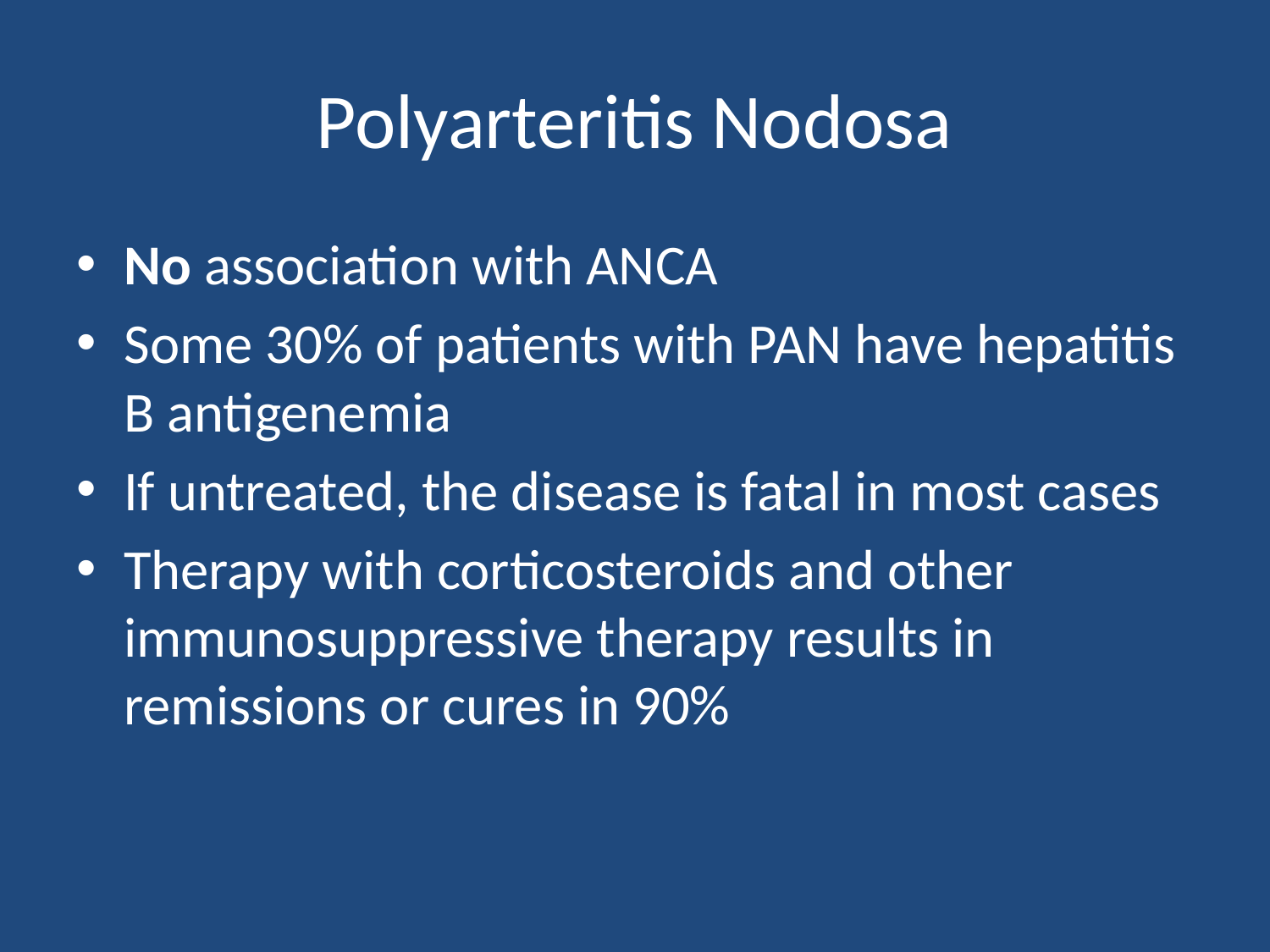

# Polyarteritis Nodosa
No association with ANCA
Some 30% of patients with PAN have hepatitis B antigenemia
If untreated, the disease is fatal in most cases
Therapy with corticosteroids and other immunosuppressive therapy results in remissions or cures in 90%